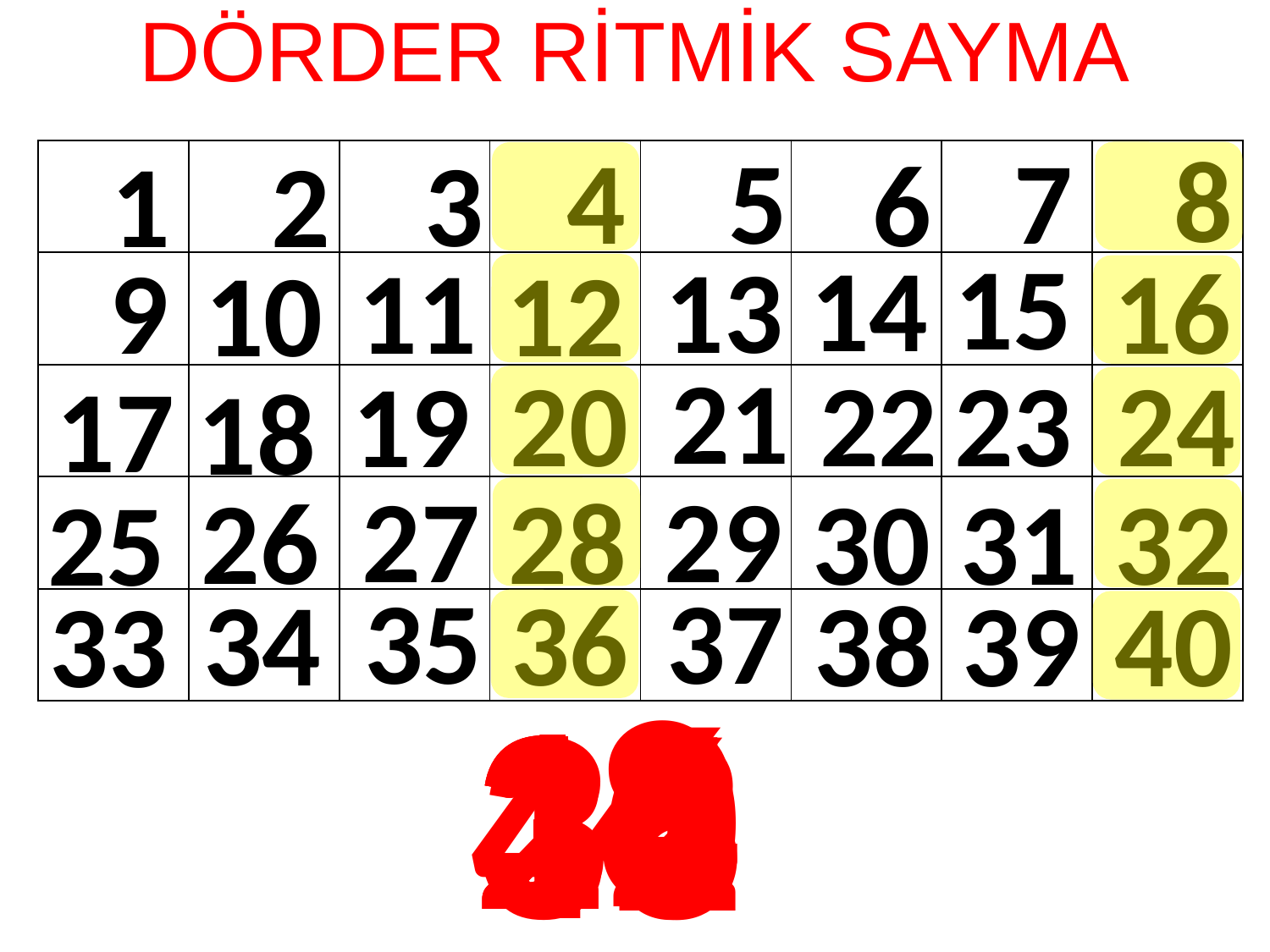

# DÖRDER RİTMİK SAYMA
8
7
5
4
3
6
1
2
|  |  |  |  |  |  |  |  |
| --- | --- | --- | --- | --- | --- | --- | --- |
|  |  |  |  |  |  |  |  |
|  |  |  |  |  |  |  |  |
|  |  |  |  |  |  |  |  |
|  |  |  |  |  |  |  |  |

15
14
13
16
11
9
10
12

21
20
22
23
24
19
17
18

29
27
26
28
30
31
32
25

37
35
34
36
38
39
40
33

4
8
12
16
28
24
20
32
36
40